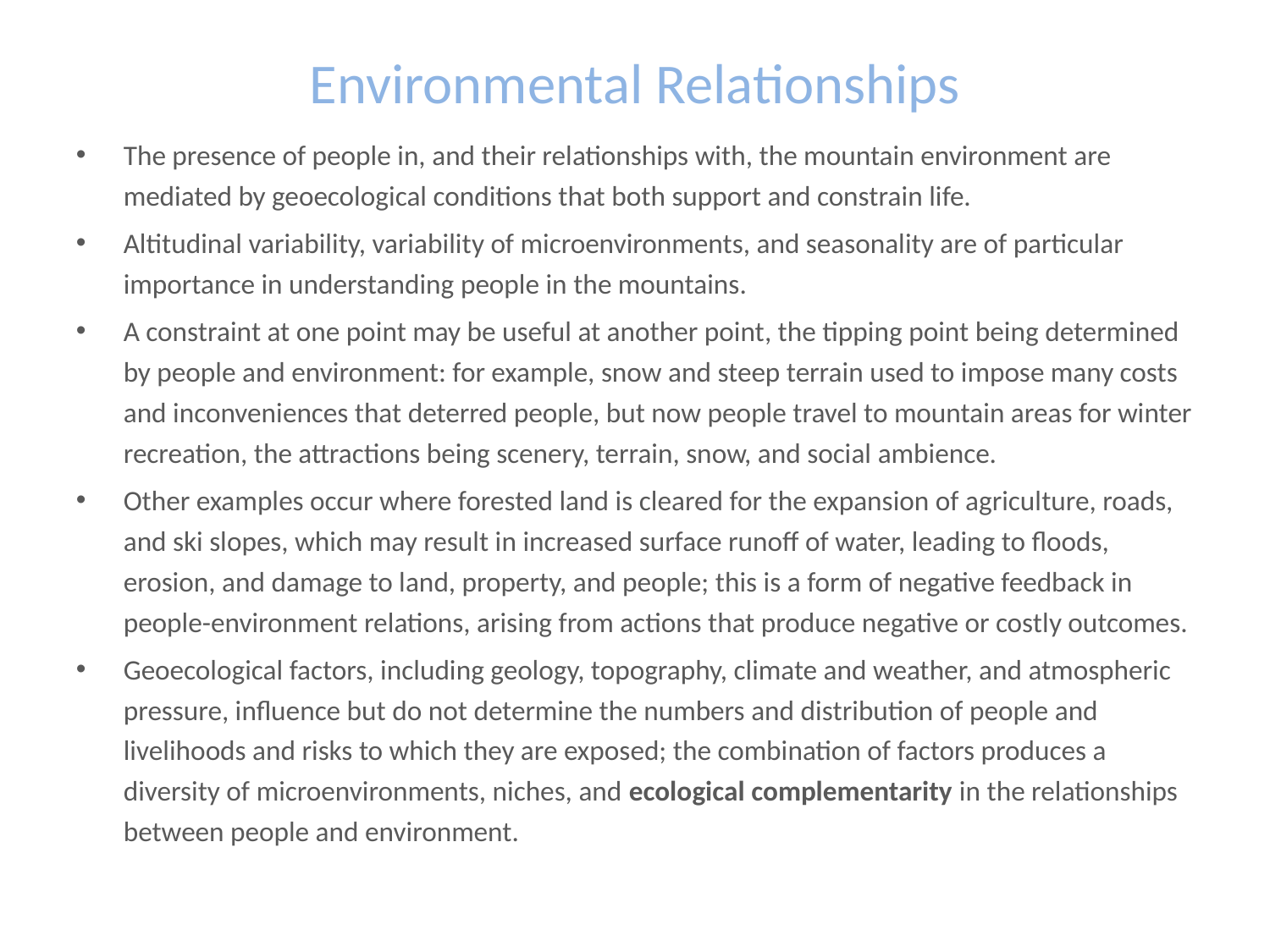

# Environmental Relationships
The presence of people in, and their relationships with, the mountain environment are mediated by geoecological conditions that both support and constrain life.
Altitudinal variability, variability of microenvironments, and seasonality are of particular importance in understanding people in the mountains.
A constraint at one point may be useful at another point, the tipping point being determined by people and environment: for example, snow and steep terrain used to impose many costs and inconveniences that deterred people, but now people travel to mountain areas for winter recreation, the attractions being scenery, terrain, snow, and social ambience.
Other examples occur where forested land is cleared for the expansion of agriculture, roads, and ski slopes, which may result in increased surface runoff of water, leading to floods, erosion, and damage to land, property, and people; this is a form of negative feedback in people-environment relations, arising from actions that produce negative or costly outcomes.
Geoecological factors, including geology, topography, climate and weather, and atmospheric pressure, influence but do not determine the numbers and distribution of people and livelihoods and risks to which they are exposed; the combination of factors produces a diversity of microenvironments, niches, and ecological complementarity in the relationships between people and environment.